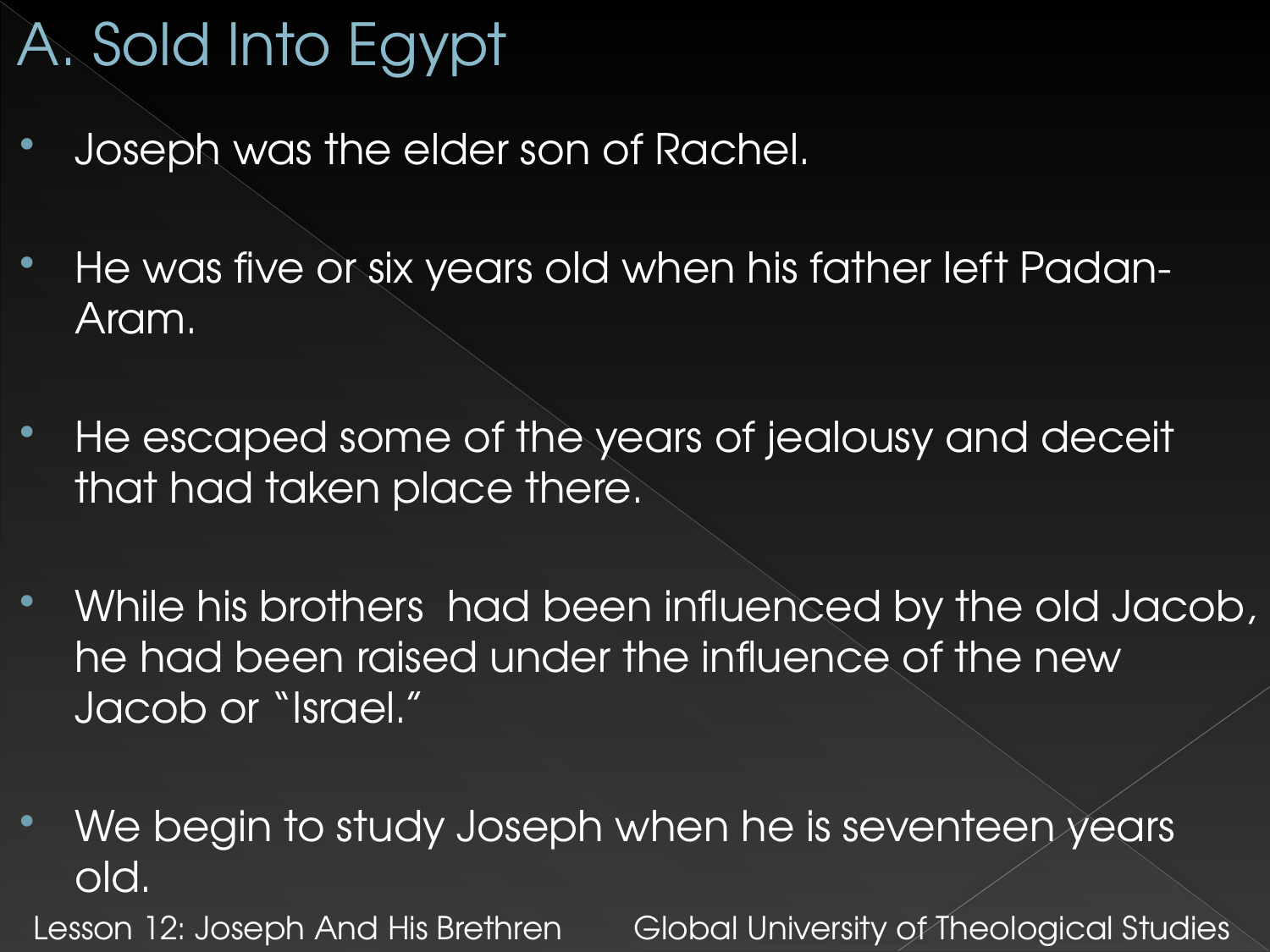

# A. Sold Into Egypt
Joseph was the elder son of Rachel.

He was five or six years old when his father left Padan-Aram.

He escaped some of the years of jealousy and deceit that had taken place there.

While his brothers  had been influenced by the old Jacob, he had been raised under the influence of the new Jacob or “Israel.”

We begin to study Joseph when he is seventeen years old.
Lesson 12: Joseph And His Brethren        Global University of Theological Studies